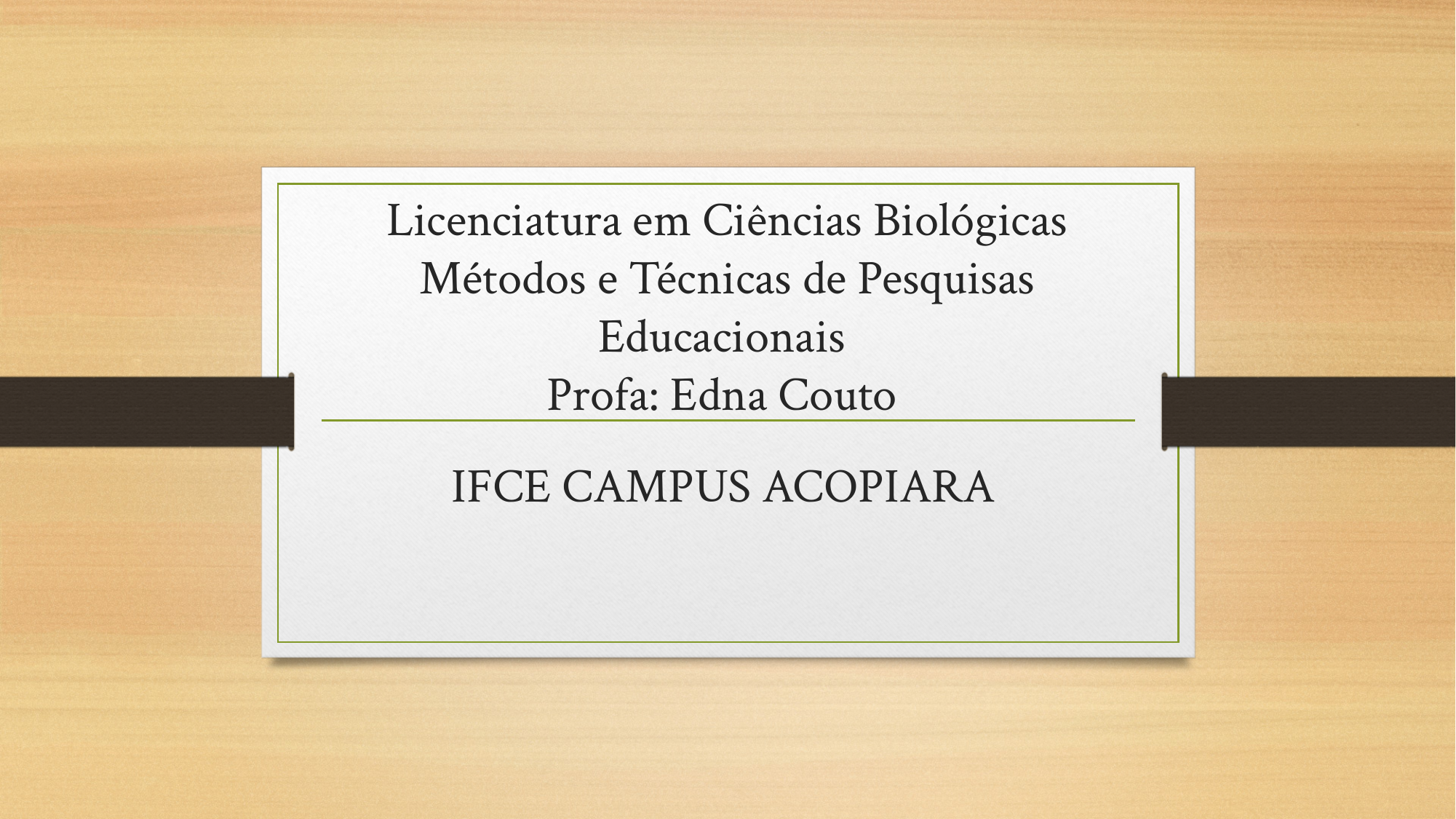

# Licenciatura em Ciências Biológicas Métodos e Técnicas de Pesquisas Educacionais Profa: Edna Couto IFCE CAMPUS ACOPIARA